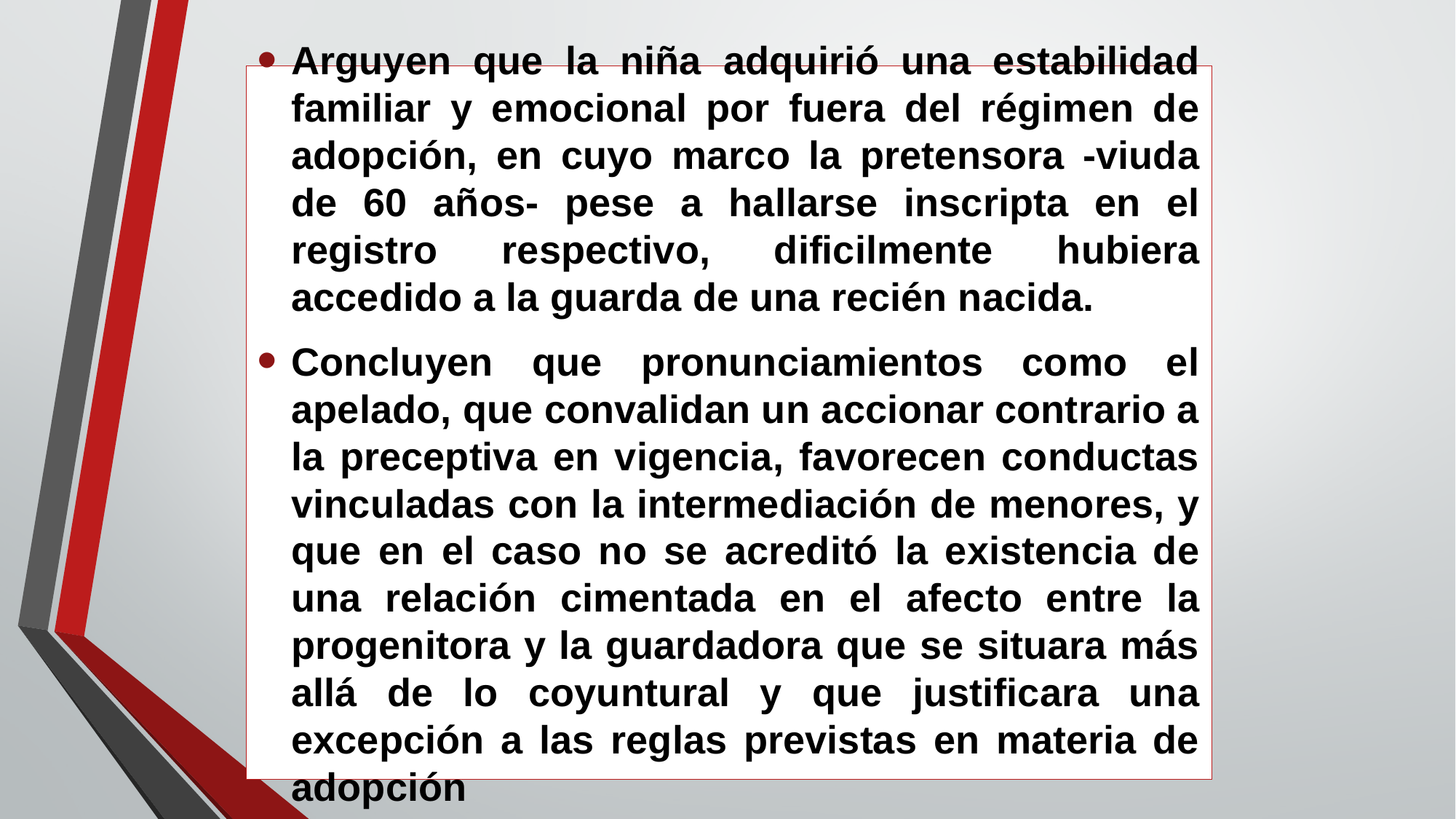

Arguyen que la niña adquirió una estabilidad familiar y emocional por fuera del régimen de adopción, en cuyo marco la pretensora -viuda de 60 años- pese a hallarse inscripta en el registro respectivo, dificilmente hubiera accedido a la guarda de una recién nacida.
Concluyen que pronunciamientos como el apelado, que convalidan un accionar contrario a la preceptiva en vigencia, favorecen conductas vinculadas con la intermediación de menores, y que en el caso no se acreditó la existencia de una relación cimentada en el afecto entre la progenitora y la guardadora que se situara más allá de lo coyuntural y que justificara una excepción a las reglas previstas en materia de adopción